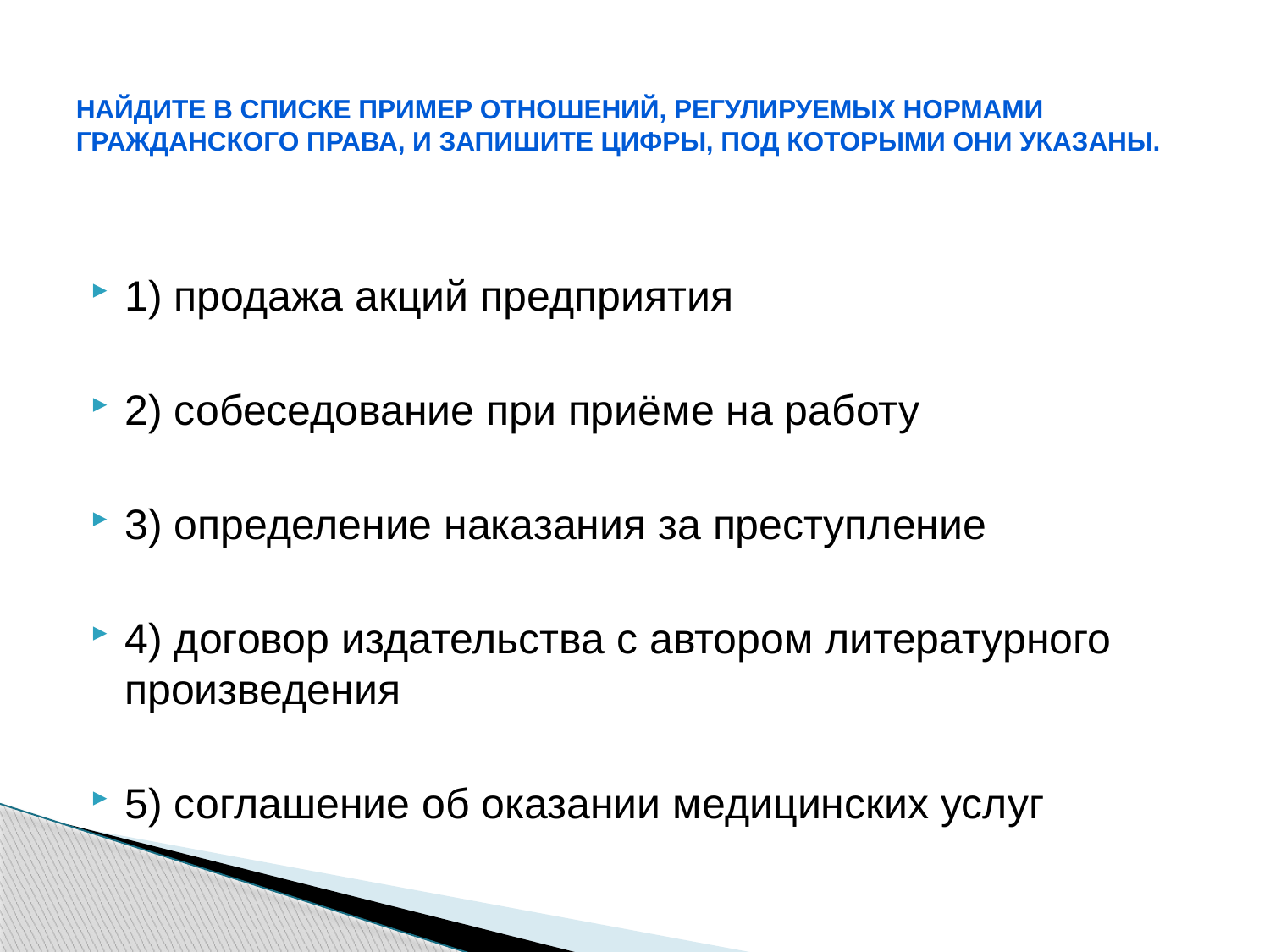

# ﻿ Найдите в списке пример отношений, регулируемых нормами гражданского права, и запишите цифры, под которыми они указаны.

1) продажа акций предприятия

2) собеседование при приёме на работу

3) определение наказания за преступление

4) договор издательства с автором литературного произведения

5) соглашение об оказании медицинских услуг